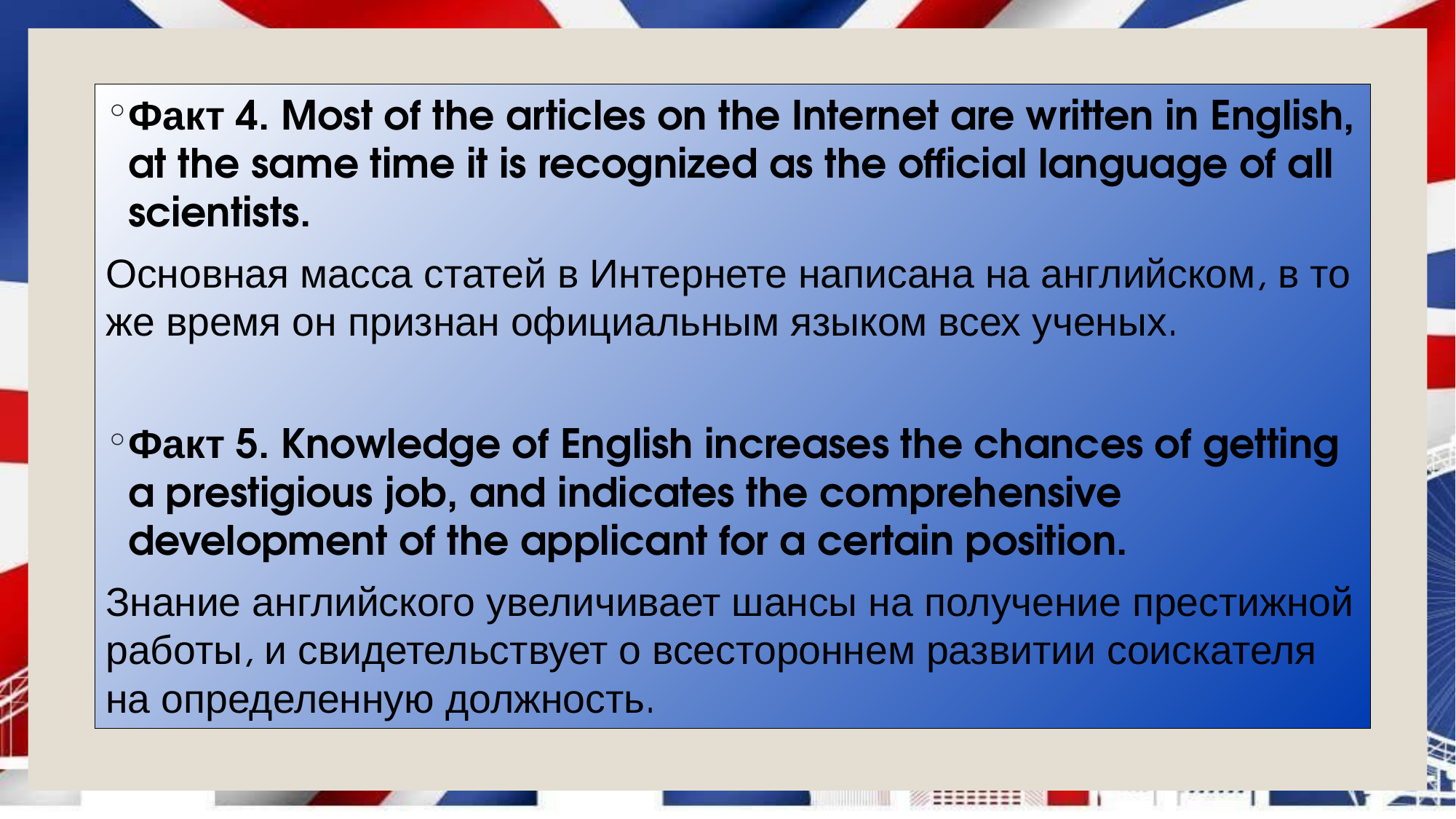

Факт 4. Most of the articles on the Internet are written in English, at the same time it is recognized as the official language of all scientists.
Основная масса статей в Интернете написана на английском, в то же время он признан официальным языком всех ученых.

Факт 5. Knowledge of English increases the chances of getting a prestigious job, and indicates the comprehensive development of the applicant for a certain position.
Знание английского увеличивает шансы на получение престижной работы, и свидетельствует о всестороннем развитии соискателя на определенную должность.